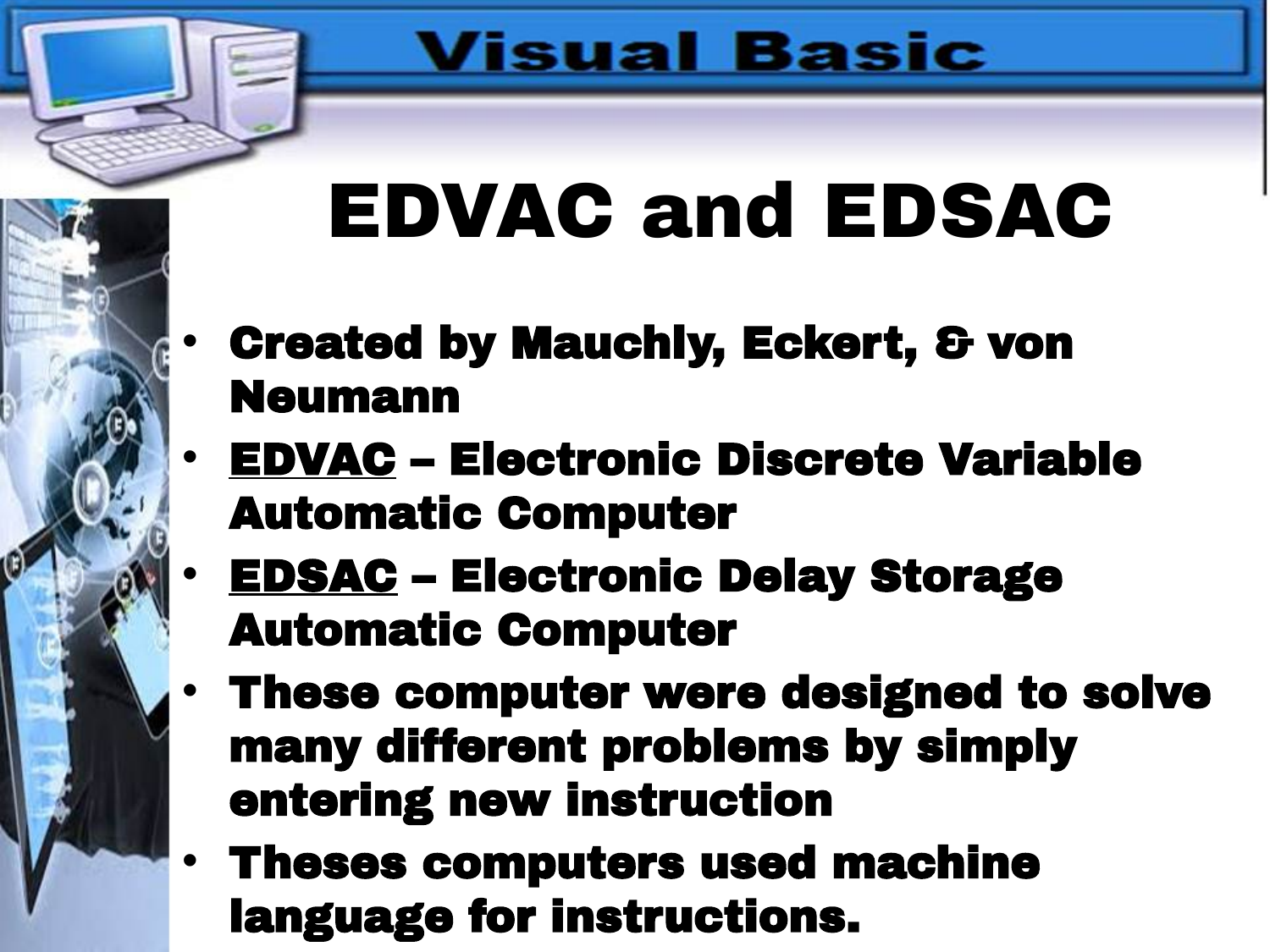

# EDVAC and EDSAC
Created by Mauchly, Eckert, & von Neumann
EDVAC – Electronic Discrete Variable Automatic Computer
EDSAC – Electronic Delay Storage Automatic Computer
These computer were designed to solve many different problems by simply entering new instruction
Theses computers used machine language for instructions.